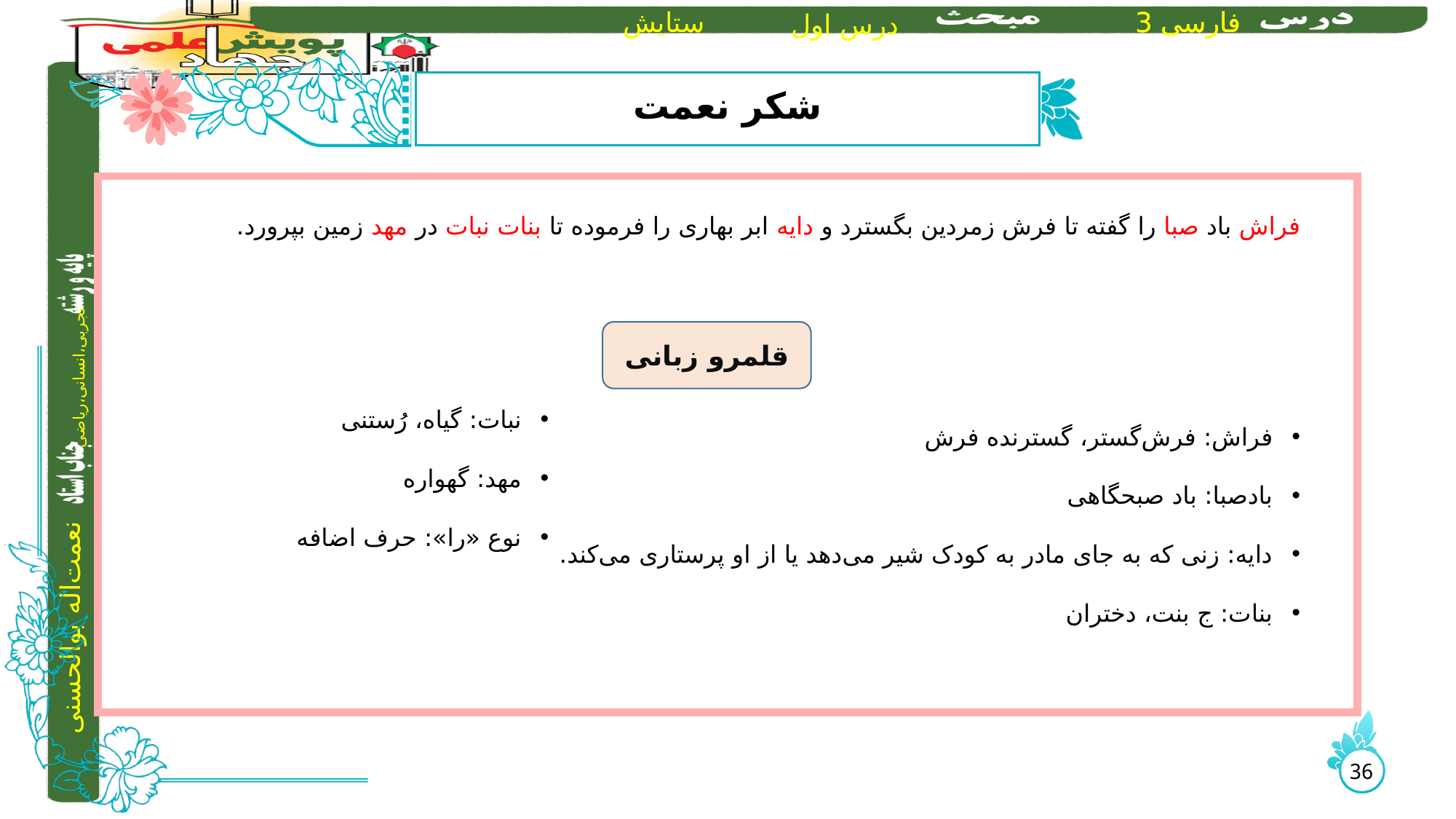

# شکر نعمت
فراش باد صبا را گفته تا فرش زمردین بگسترد و دایه‌ ابر بهاری را فرموده تا بنات نبات در مهد زمین بپرورد.
نبات: گیاه، رُستنی
مهد: گهواره
نوع «را»: حرف اضافه
فراش: فرش‌گستر، گسترنده فرش
بادصبا: باد صبحگاهی
دایه: زنی که به جای مادر به کودک شیر می‌دهد یا از او پرستاری می‌کند.
بنات: ج بنت، دختران